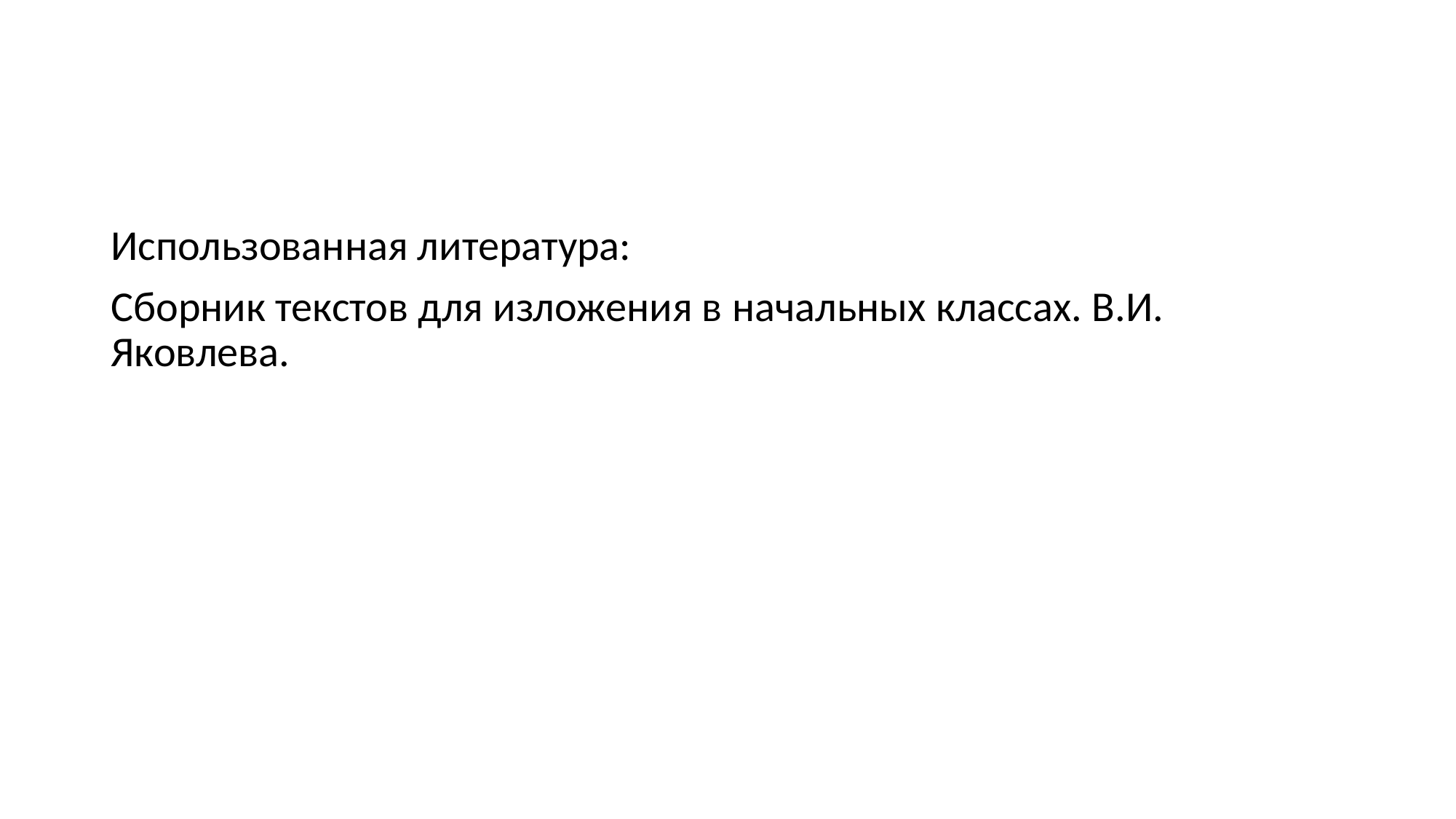

#
Использованная литература:
Сборник текстов для изложения в начальных классах. В.И. Яковлева.